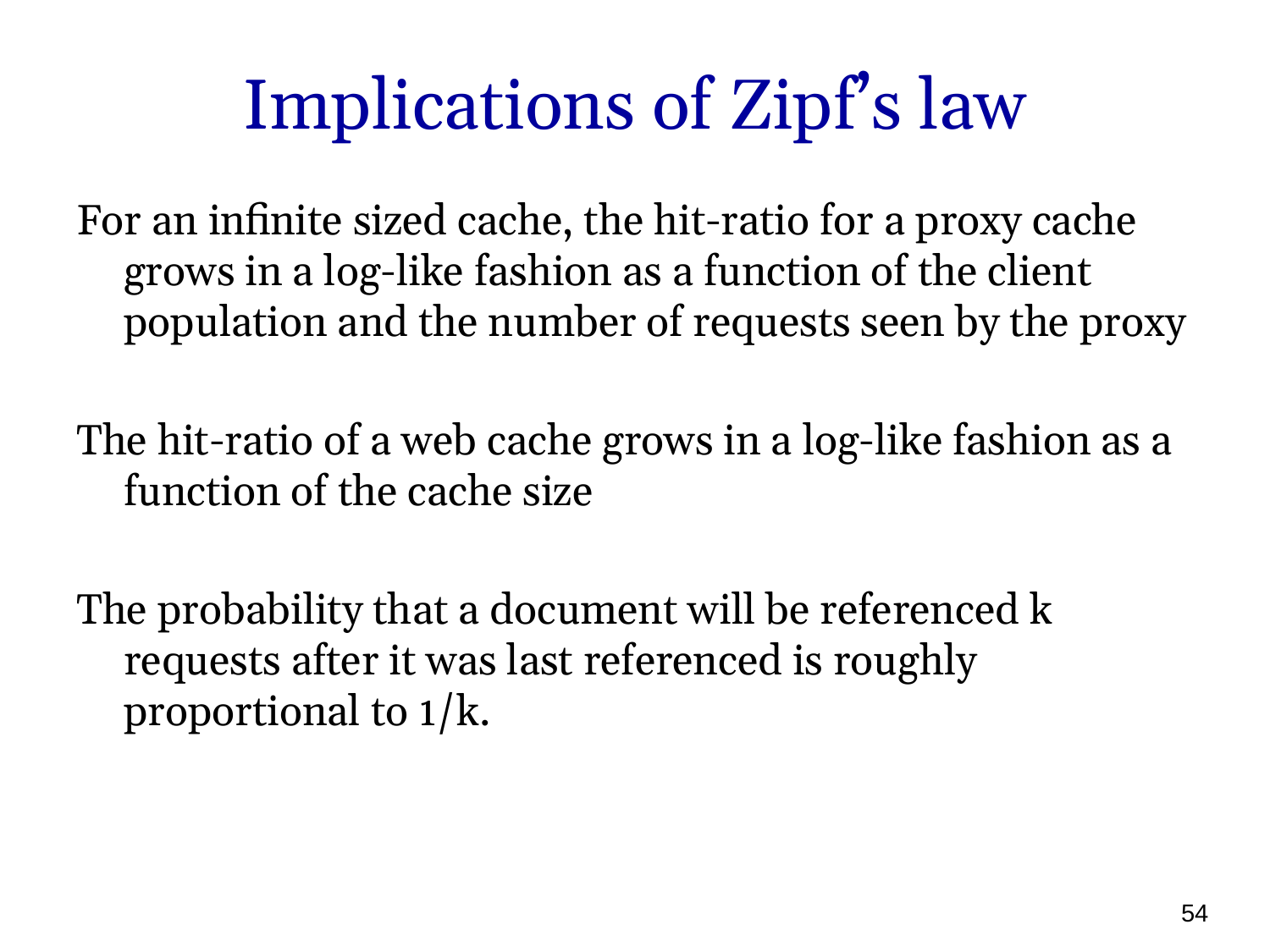

# Implications of Zipf’s law
For an infinite sized cache, the hit-ratio for a proxy cache grows in a log-like fashion as a function of the client population and the number of requests seen by the proxy

The hit-ratio of a web cache grows in a log-like fashion as a function of the cache size

The probability that a document will be referenced k requests after it was last referenced is roughly proportional to 1/k.

54